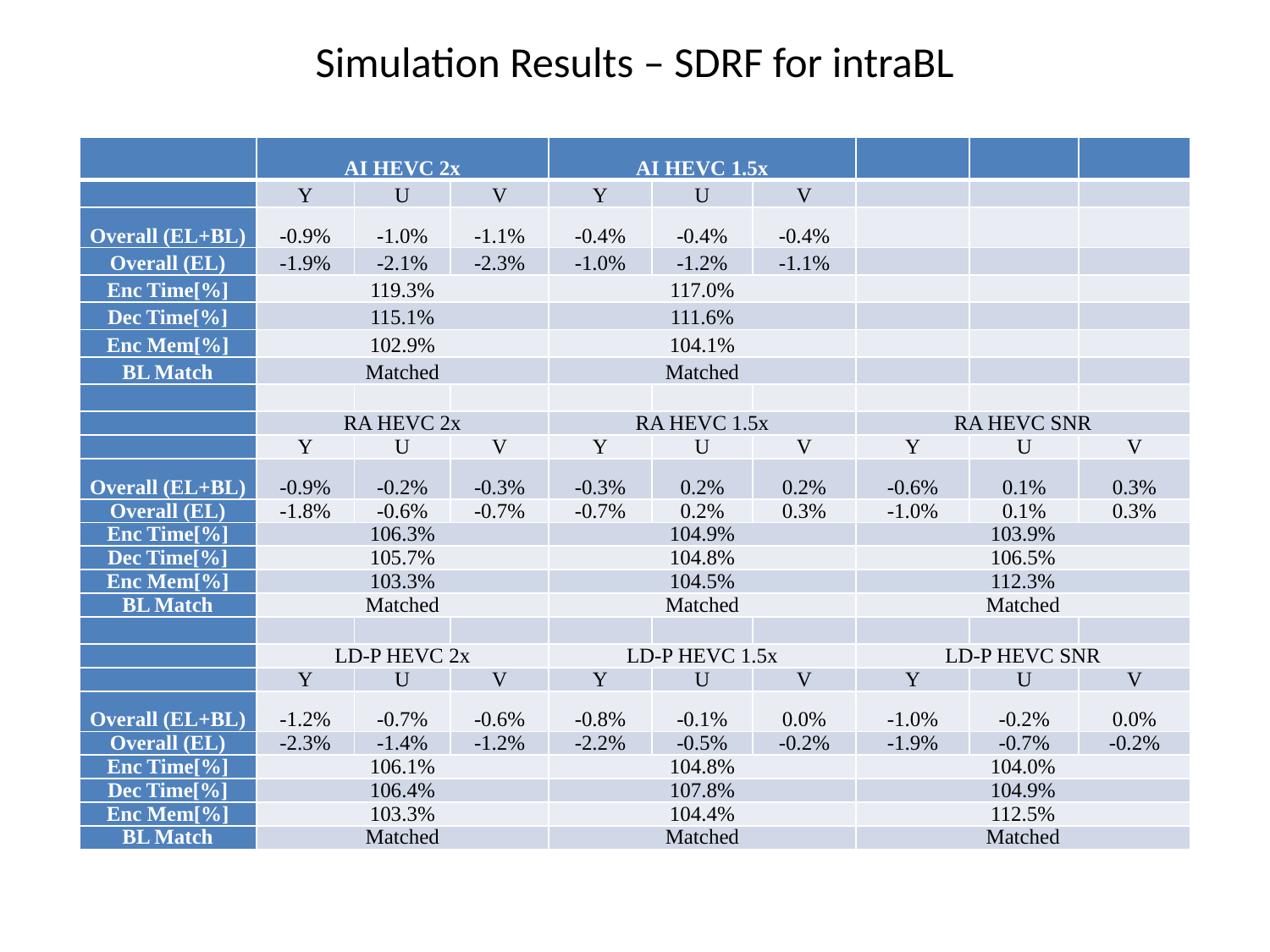

# Simulation Results – SDRF for intraBL
|  | AI HEVC 2x |  |  | AI HEVC 1.5x |  |  |  |  |  |
| --- | --- | --- | --- | --- | --- | --- | --- | --- | --- |
|  | Y | U | V | Y | U | V |  |  |  |
| Overall (EL+BL) | -0.9% | -1.0% | -1.1% | -0.4% | -0.4% | -0.4% |  |  |  |
| Overall (EL) | -1.9% | -2.1% | -2.3% | -1.0% | -1.2% | -1.1% |  |  |  |
| Enc Time[%] | 119.3% |  |  | 117.0% |  |  |  |  |  |
| Dec Time[%] | 115.1% |  |  | 111.6% |  |  |  |  |  |
| Enc Mem[%] | 102.9% |  |  | 104.1% |  |  |  |  |  |
| BL Match | Matched |  |  | Matched |  |  |  |  |  |
|  |  |  |  |  |  |  |  |  |  |
|  | RA HEVC 2x |  |  | RA HEVC 1.5x |  |  | RA HEVC SNR |  |  |
|  | Y | U | V | Y | U | V | Y | U | V |
| Overall (EL+BL) | -0.9% | -0.2% | -0.3% | -0.3% | 0.2% | 0.2% | -0.6% | 0.1% | 0.3% |
| Overall (EL) | -1.8% | -0.6% | -0.7% | -0.7% | 0.2% | 0.3% | -1.0% | 0.1% | 0.3% |
| Enc Time[%] | 106.3% |  |  | 104.9% |  |  | 103.9% |  |  |
| Dec Time[%] | 105.7% |  |  | 104.8% |  |  | 106.5% |  |  |
| Enc Mem[%] | 103.3% |  |  | 104.5% |  |  | 112.3% |  |  |
| BL Match | Matched |  |  | Matched |  |  | Matched |  |  |
|  |  |  |  |  |  |  |  |  |  |
|  | LD-P HEVC 2x |  |  | LD-P HEVC 1.5x |  |  | LD-P HEVC SNR |  |  |
|  | Y | U | V | Y | U | V | Y | U | V |
| Overall (EL+BL) | -1.2% | -0.7% | -0.6% | -0.8% | -0.1% | 0.0% | -1.0% | -0.2% | 0.0% |
| Overall (EL) | -2.3% | -1.4% | -1.2% | -2.2% | -0.5% | -0.2% | -1.9% | -0.7% | -0.2% |
| Enc Time[%] | 106.1% |  |  | 104.8% |  |  | 104.0% |  |  |
| Dec Time[%] | 106.4% |  |  | 107.8% |  |  | 104.9% |  |  |
| Enc Mem[%] | 103.3% |  |  | 104.4% |  |  | 112.5% |  |  |
| BL Match | Matched |  |  | Matched |  |  | Matched |  |  |